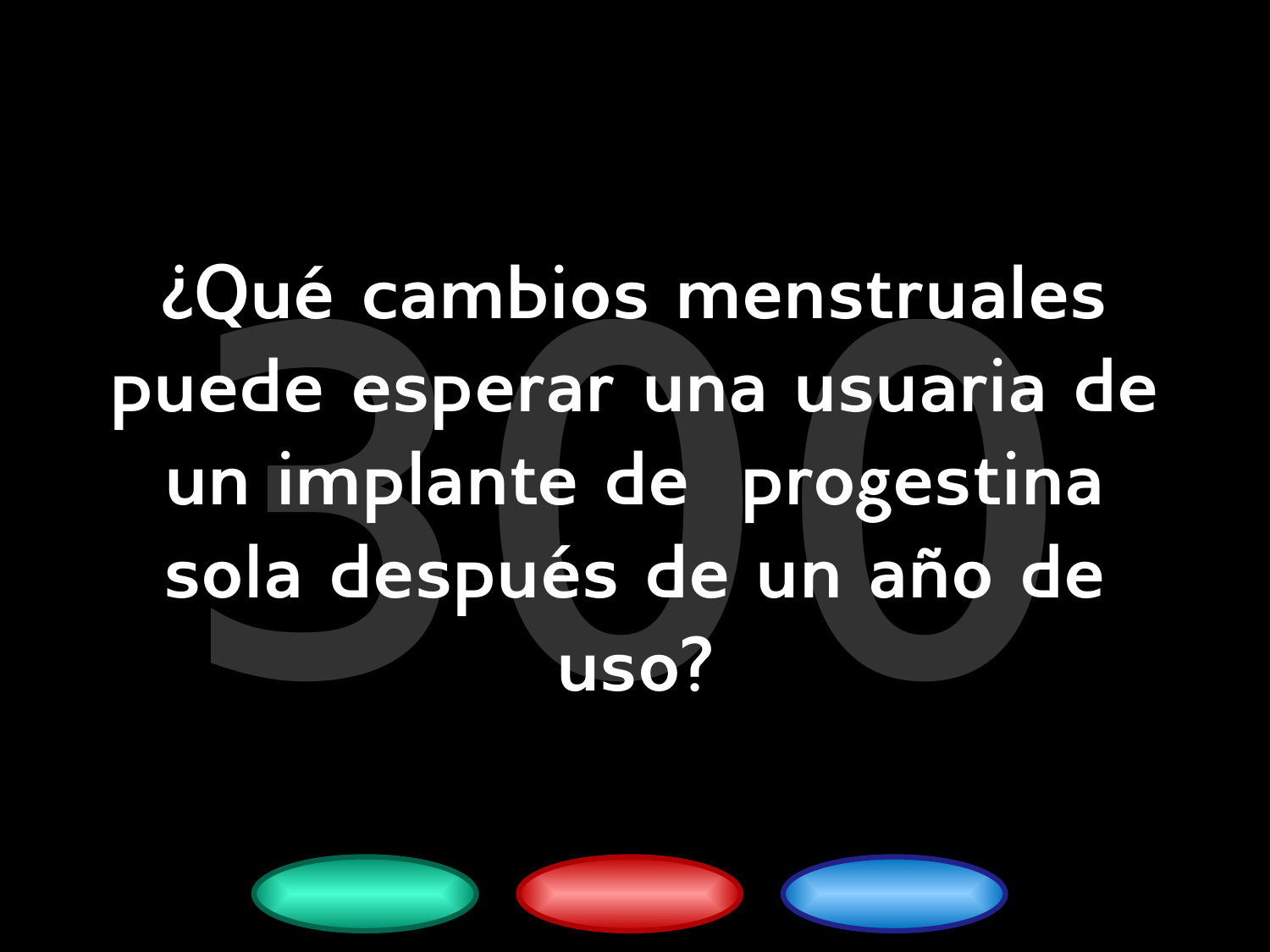

300
¿Qué cambios menstruales puede esperar una usuaria de un implante de  progestina sola después de un año de uso?

10